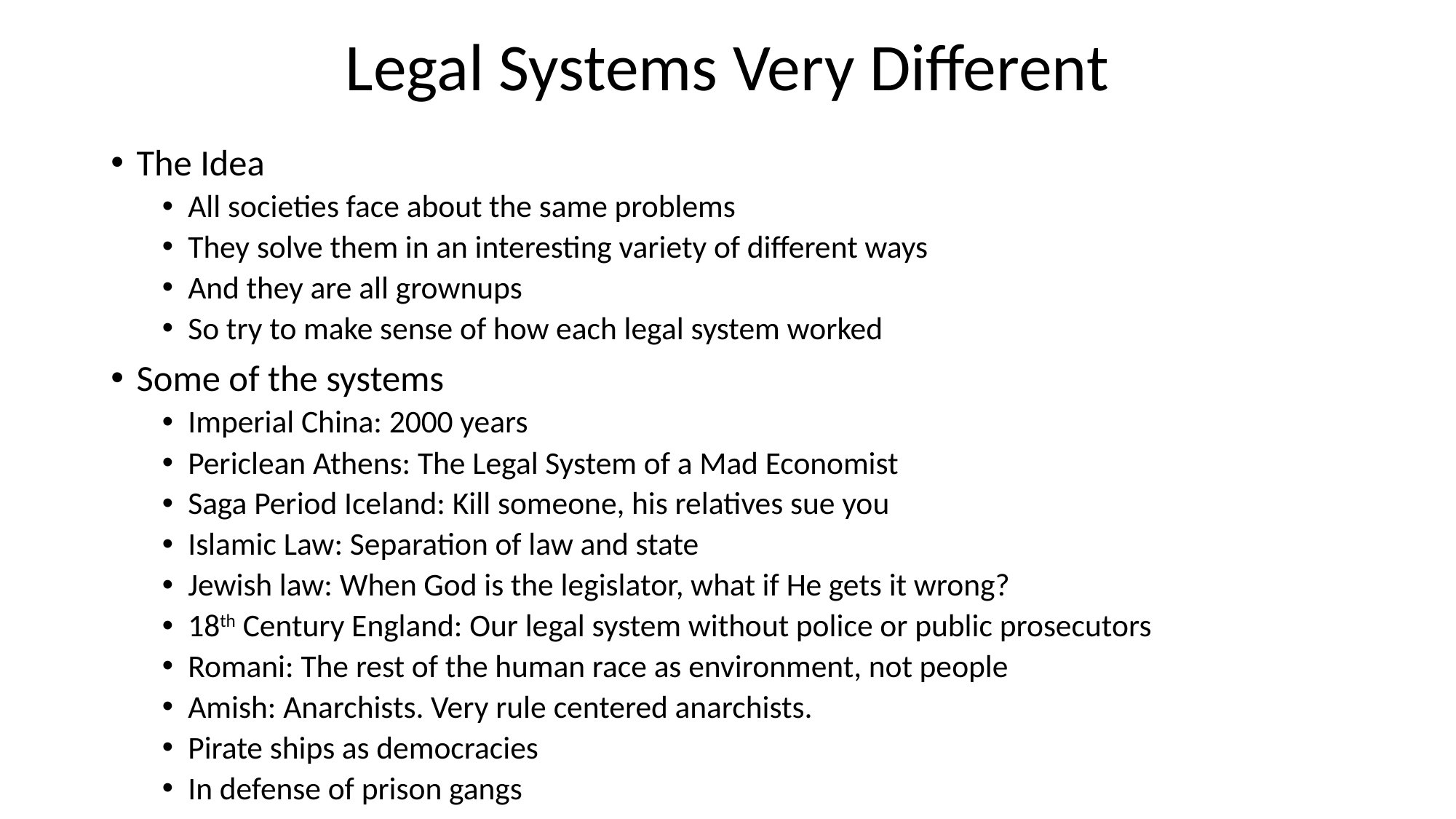

# Legal Systems Very Different
The Idea
All societies face about the same problems
They solve them in an interesting variety of different ways
And they are all grownups
So try to make sense of how each legal system worked
Some of the systems
Imperial China: 2000 years
Periclean Athens: The Legal System of a Mad Economist
Saga Period Iceland: Kill someone, his relatives sue you
Islamic Law: Separation of law and state
Jewish law: When God is the legislator, what if He gets it wrong?
18th Century England: Our legal system without police or public prosecutors
Romani: The rest of the human race as environment, not people
Amish: Anarchists. Very rule centered anarchists.
Pirate ships as democracies
In defense of prison gangs